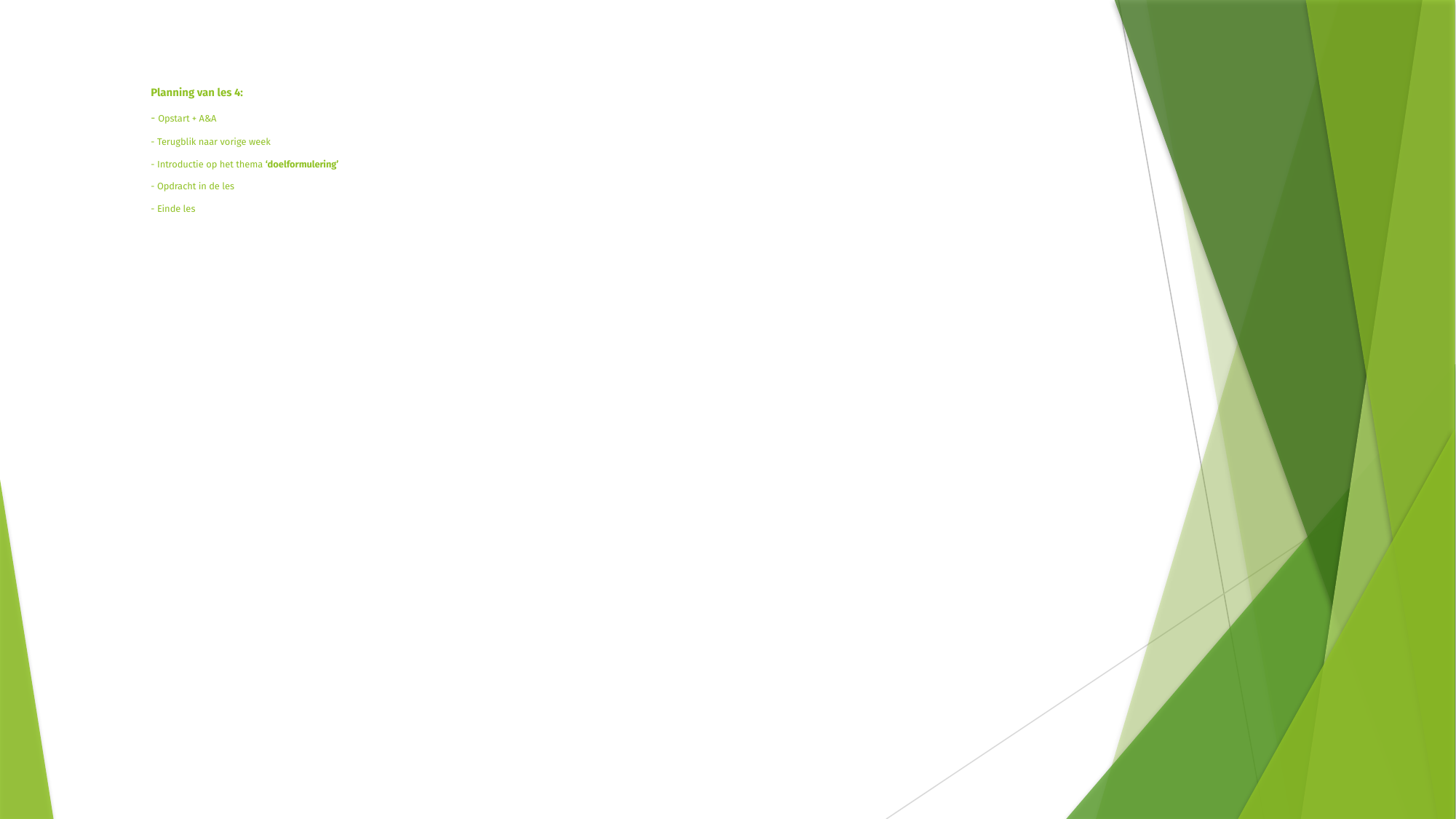

# Planning van les 4: - Opstart + A&A - Terugblik naar vorige week - Introductie op het thema ‘doelformulering’ - Opdracht in de les - Einde les